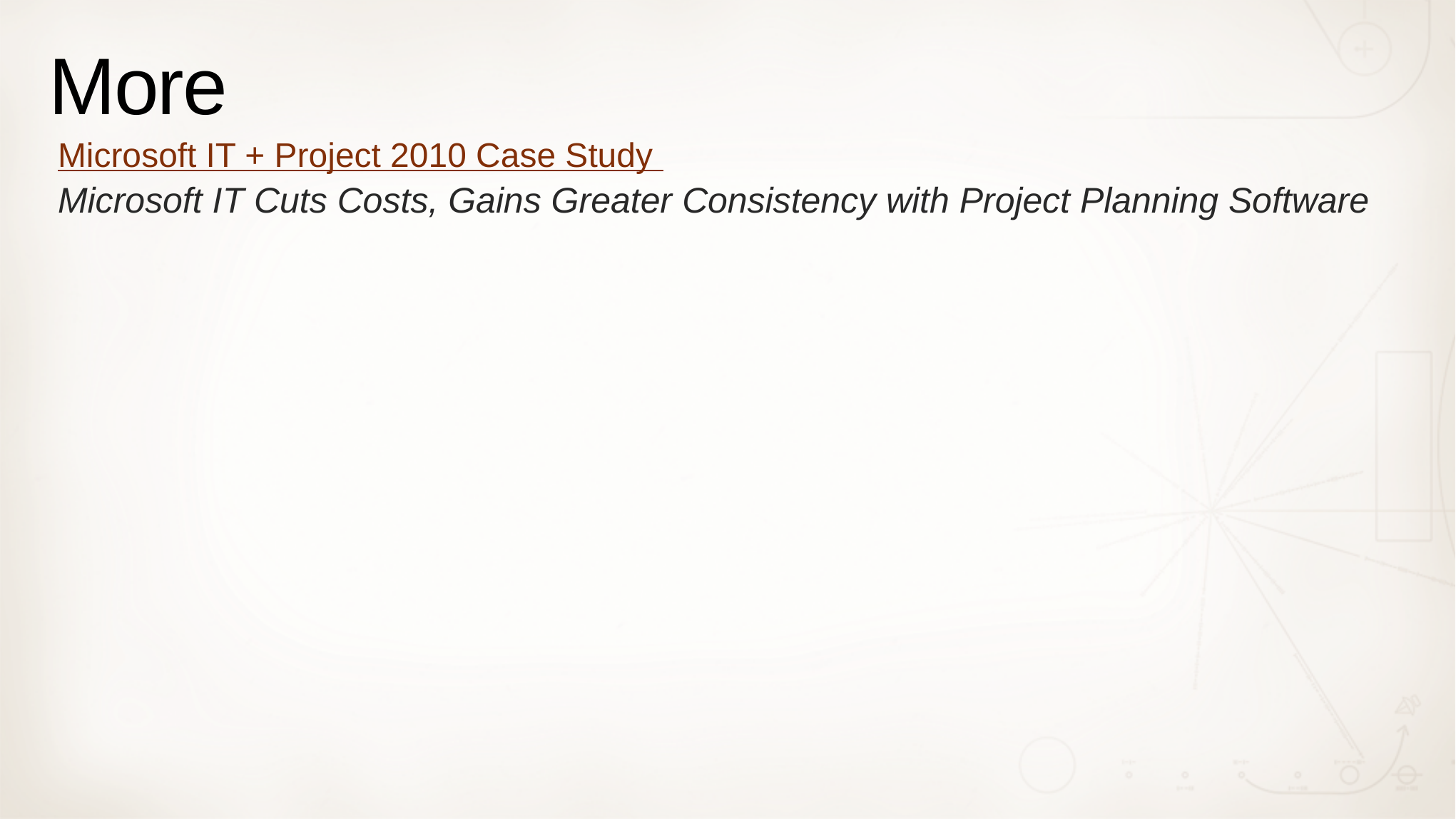

# More
Microsoft IT + Project 2010 Case Study
Microsoft IT Cuts Costs, Gains Greater Consistency with Project Planning Software